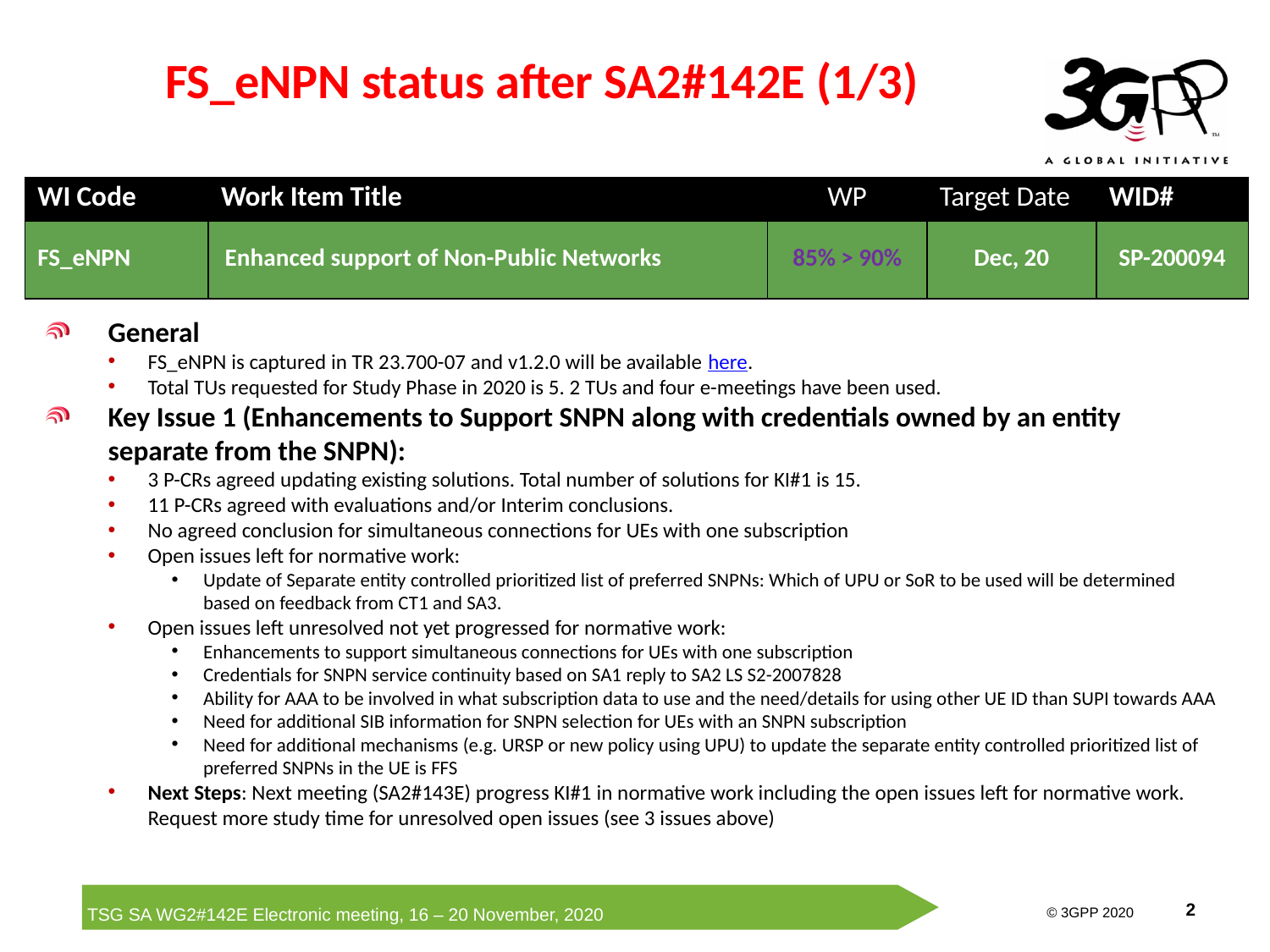

# FS_eNPN status after SA2#142E (1/3)
| WI Code | Work Item Title | WP | Target Date | WID# |
| --- | --- | --- | --- | --- |
| FS\_eNPN | Enhanced support of Non-Public Networks | 85% > 90% | Dec, 20 | SP-200094 |
General
FS_eNPN is captured in TR 23.700-07 and v1.2.0 will be available here.
Total TUs requested for Study Phase in 2020 is 5. 2 TUs and four e-meetings have been used.
Key Issue 1 (Enhancements to Support SNPN along with credentials owned by an entity separate from the SNPN):
3 P-CRs agreed updating existing solutions. Total number of solutions for KI#1 is 15.
11 P-CRs agreed with evaluations and/or Interim conclusions.
No agreed conclusion for simultaneous connections for UEs with one subscription
Open issues left for normative work:
Update of Separate entity controlled prioritized list of preferred SNPNs: Which of UPU or SoR to be used will be determined based on feedback from CT1 and SA3.
Open issues left unresolved not yet progressed for normative work:
Enhancements to support simultaneous connections for UEs with one subscription
Credentials for SNPN service continuity based on SA1 reply to SA2 LS S2-2007828
Ability for AAA to be involved in what subscription data to use and the need/details for using other UE ID than SUPI towards AAA
Need for additional SIB information for SNPN selection for UEs with an SNPN subscription
Need for additional mechanisms (e.g. URSP or new policy using UPU) to update the separate entity controlled prioritized list of preferred SNPNs in the UE is FFS
Next Steps: Next meeting (SA2#143E) progress KI#1 in normative work including the open issues left for normative work. Request more study time for unresolved open issues (see 3 issues above)